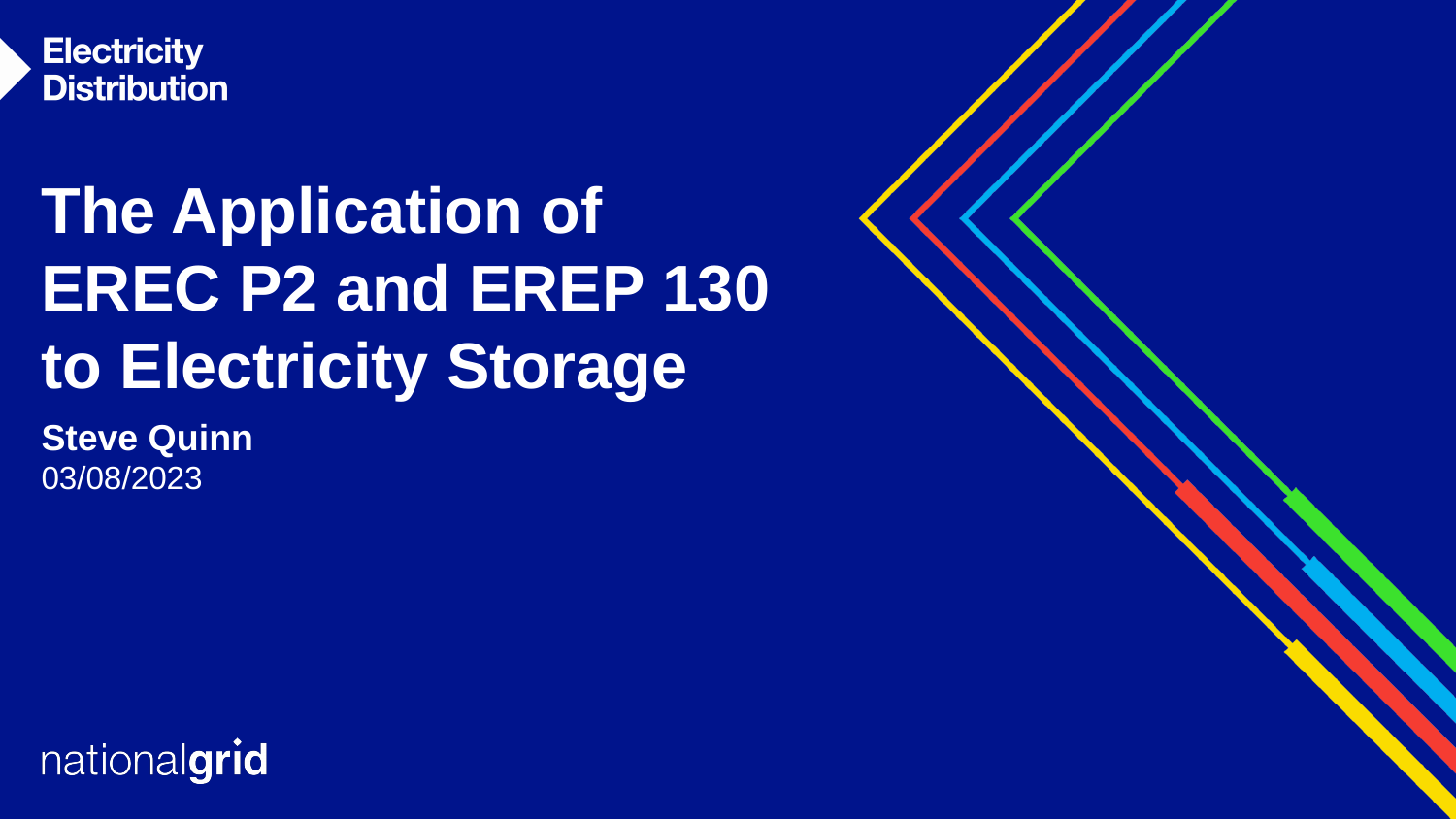

# The Application of EREC P2 and EREP 130 to Electricity Storage
Steve Quinn
03/08/2023